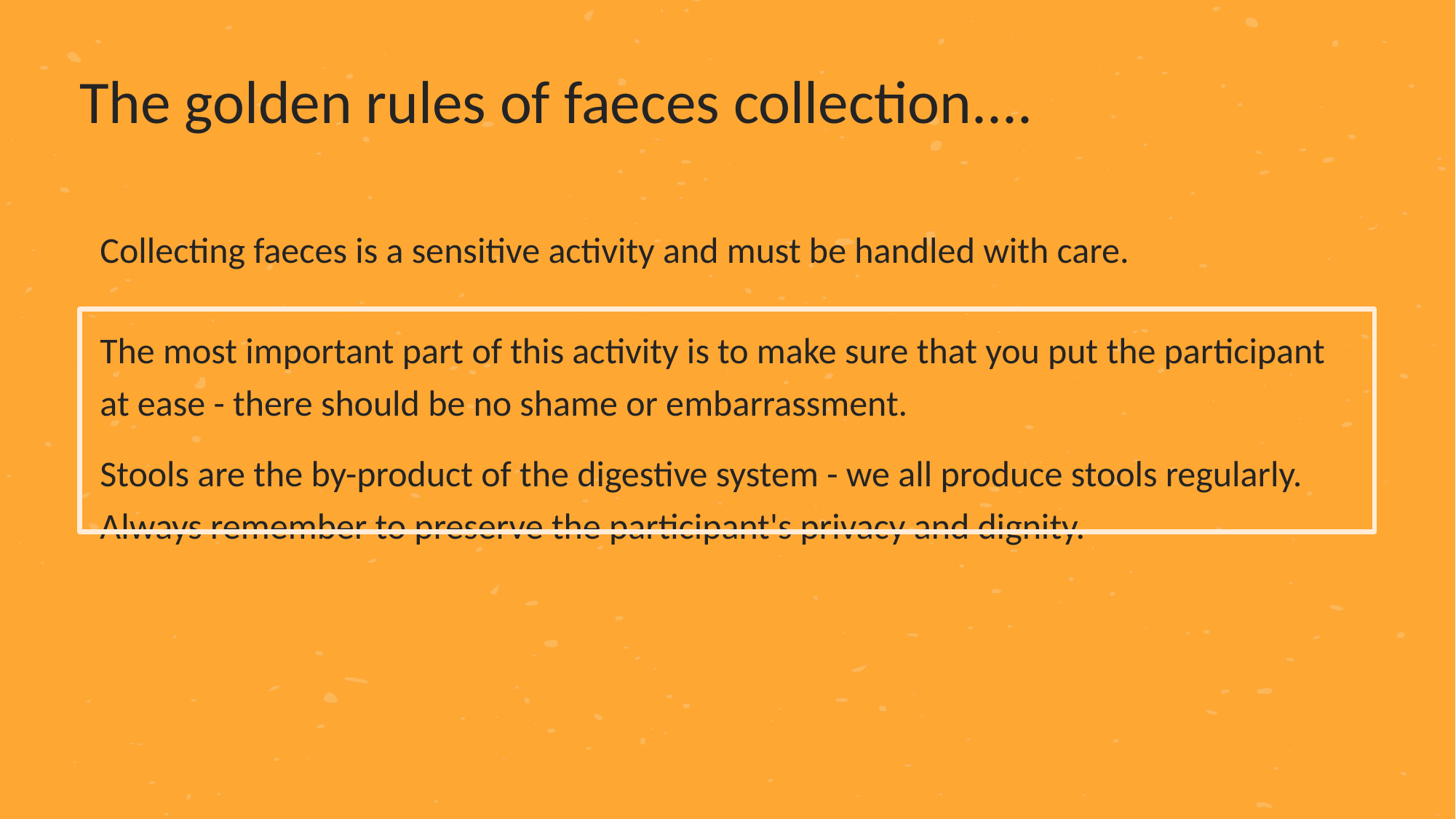

The golden rules of faeces collection....
Collecting faeces is a sensitive activity and must be handled with care.

The most important part of this activity is to make sure that you put the participant at ease - there should be no shame or embarrassment.
Stools are the by-product of the digestive system - we all produce stools regularly. Always remember to preserve the participant's privacy and dignity.